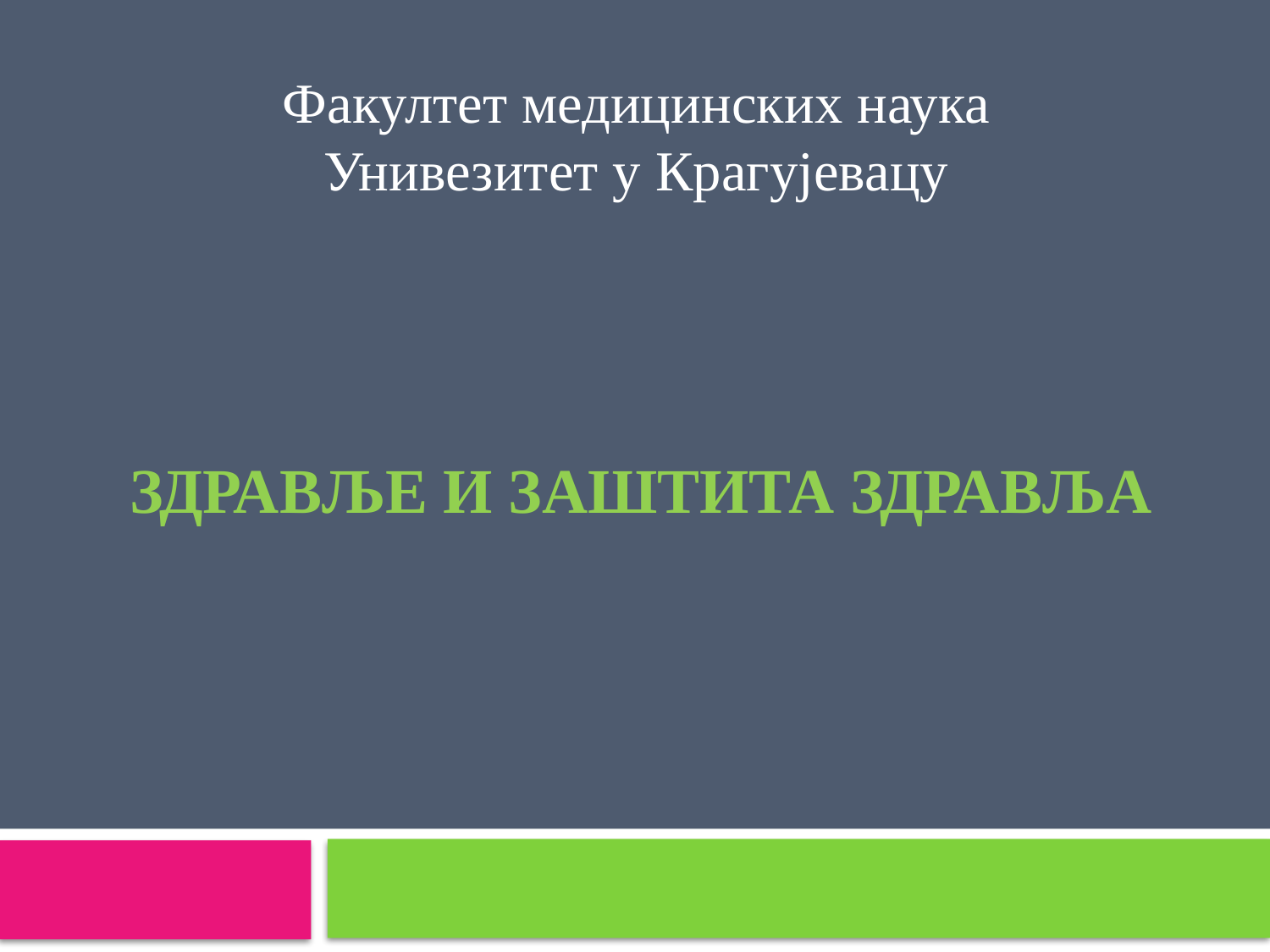

Факултет медицинских наука Унивезитет у Крагујевацу
# ЗДРАВЉЕ И ЗАШТИТА ЗДРАВЉА